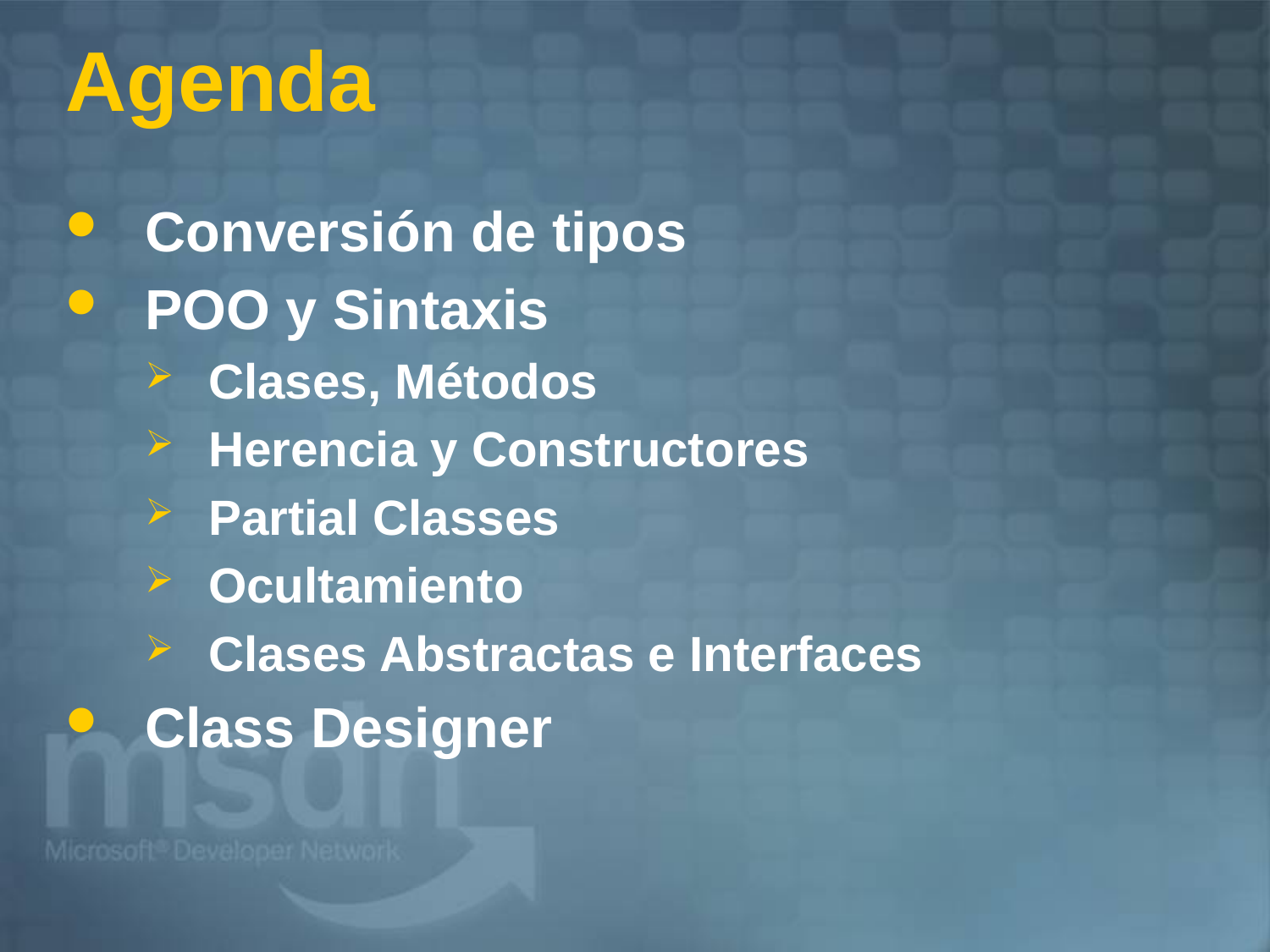

# Agenda
Conversión de tipos
POO y Sintaxis
Clases, Métodos
Herencia y Constructores
Partial Classes
Ocultamiento
Clases Abstractas e Interfaces
Class Designer